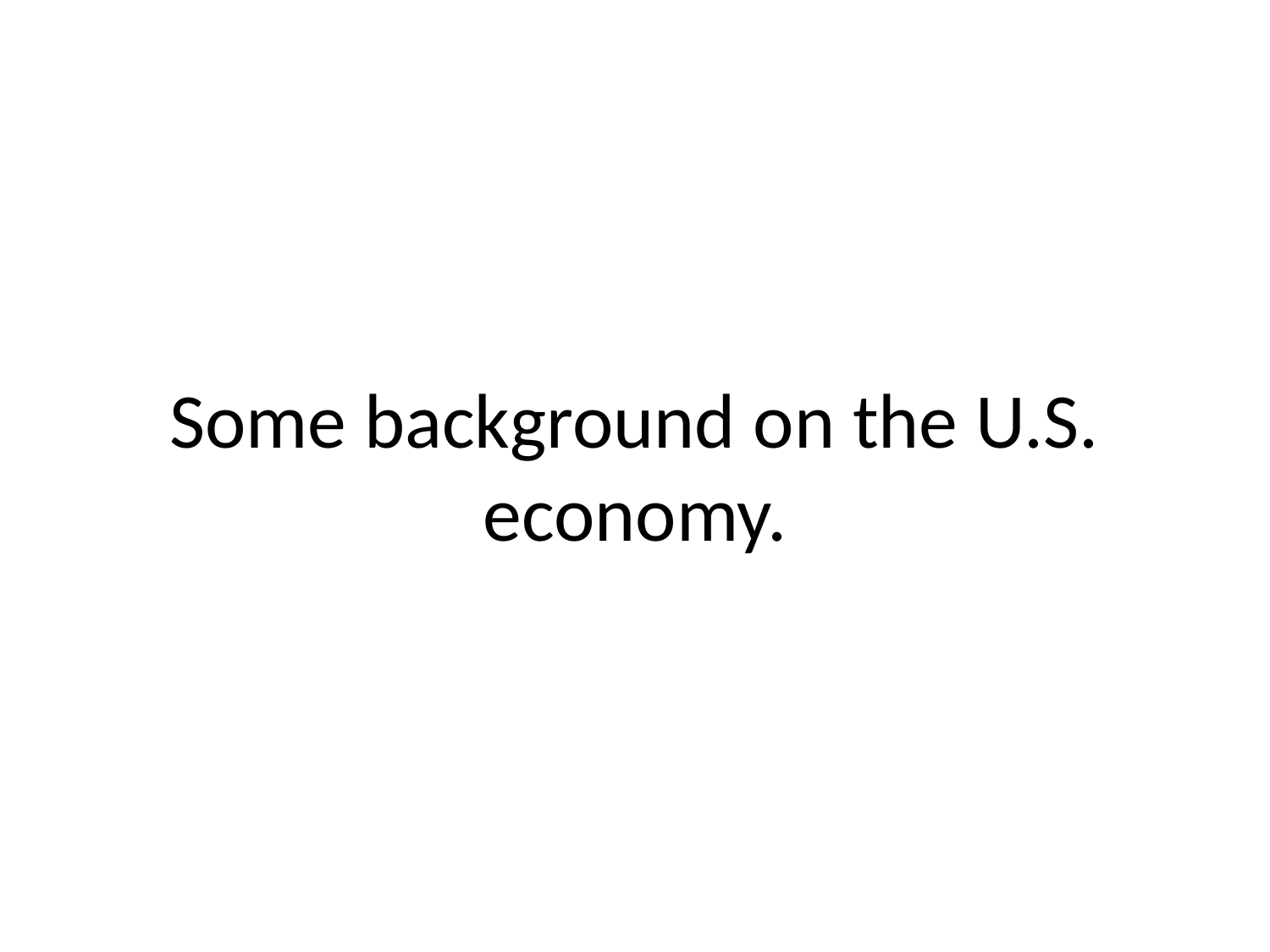

# Some background on the U.S. economy.